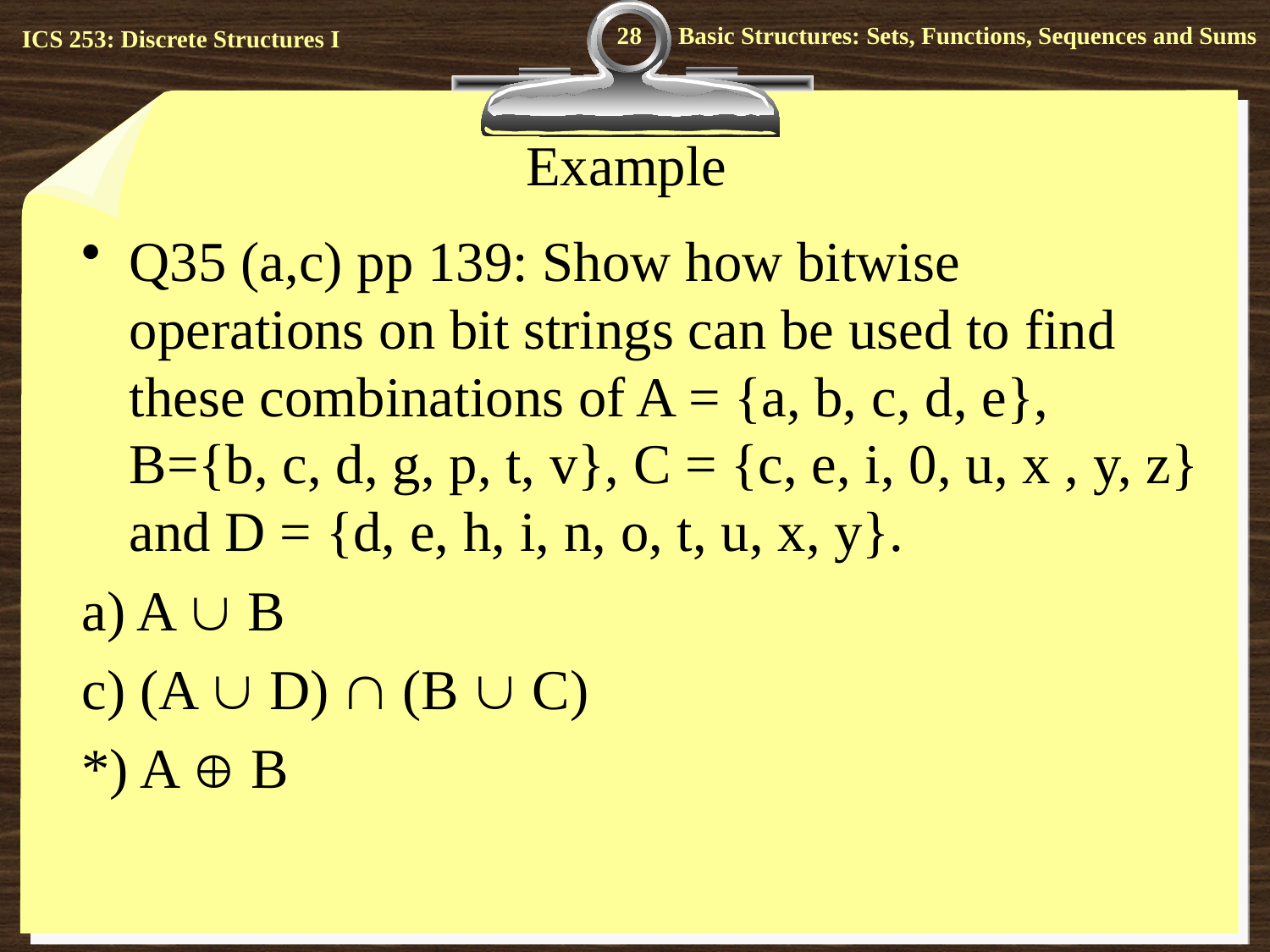

28
# Example
Q35 (a,c) pp 139: Show how bitwise operations on bit strings can be used to find these combinations of A = {a, b, c, d, e}, B={b, c, d, g, p, t, v}, C = {c, e, i, 0, u, x , y, z} and D = {d, e, h, i, n, o, t, u, x, y}.
a) A ∪ B
c) (A ∪ D) ∩ (B ∪ C)
*) A ⊕ B